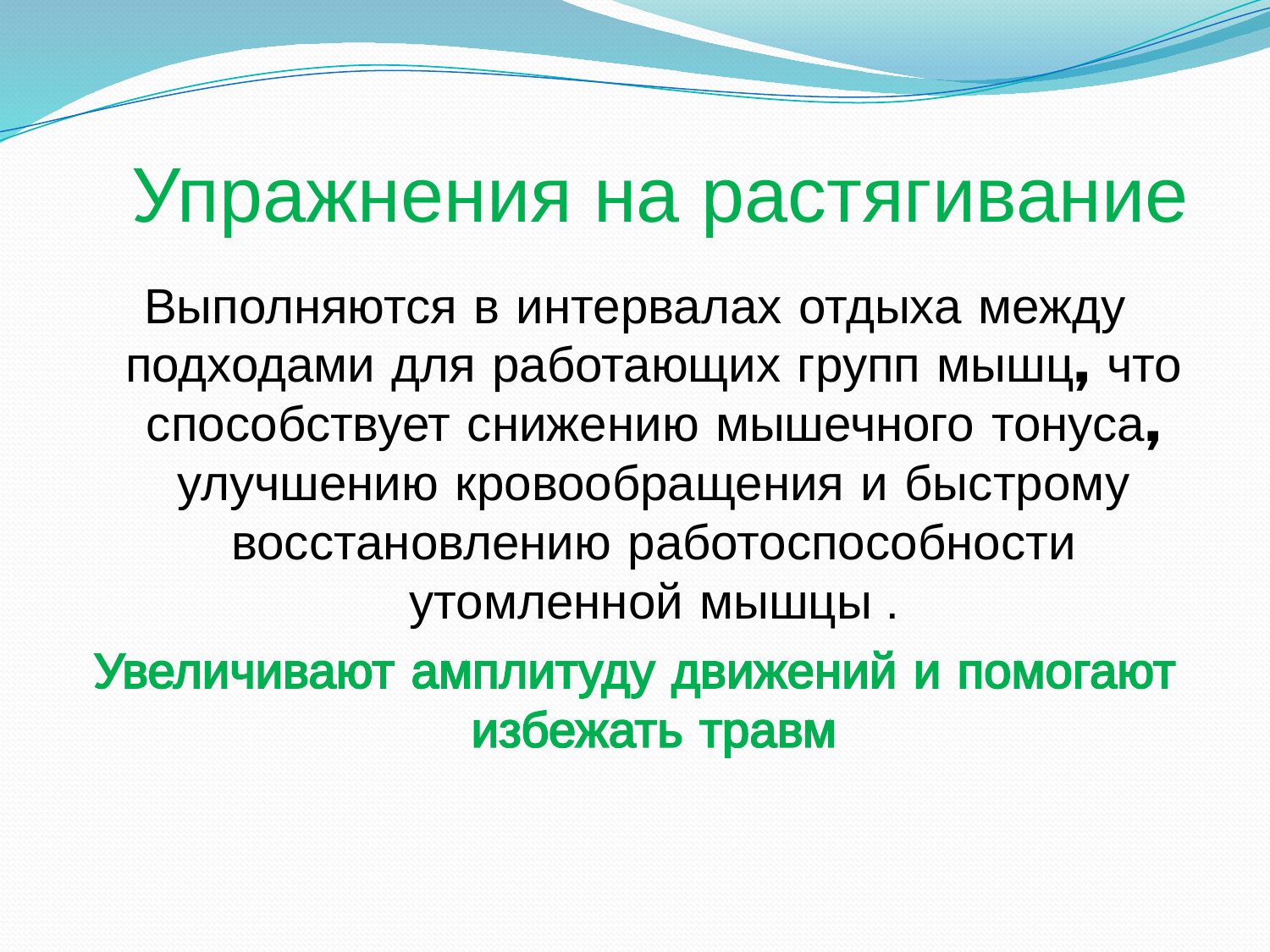

# Упражнения на растягивание
Выполняются в интервалах отдыха между подходами для работающих групп мышц, что способствует снижению мышечного тонуса, улучшению кровообращения и быстрому восстановлению работоспособности утомленной мышцы .
Увеличивают амплитуду движений и помогают избежать травм